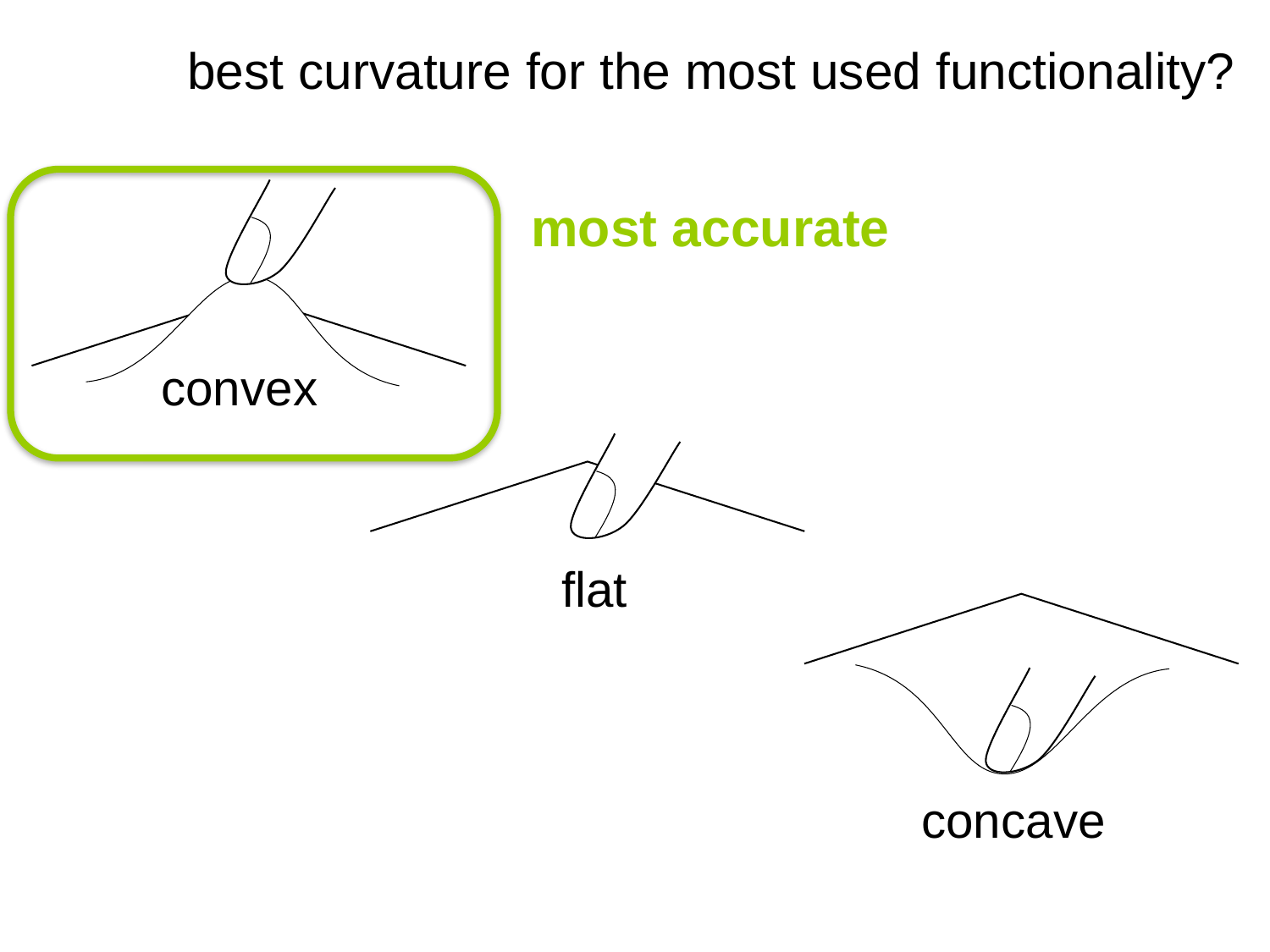

best curvature for the most used functionality?

most accurate
convex

flat

concave